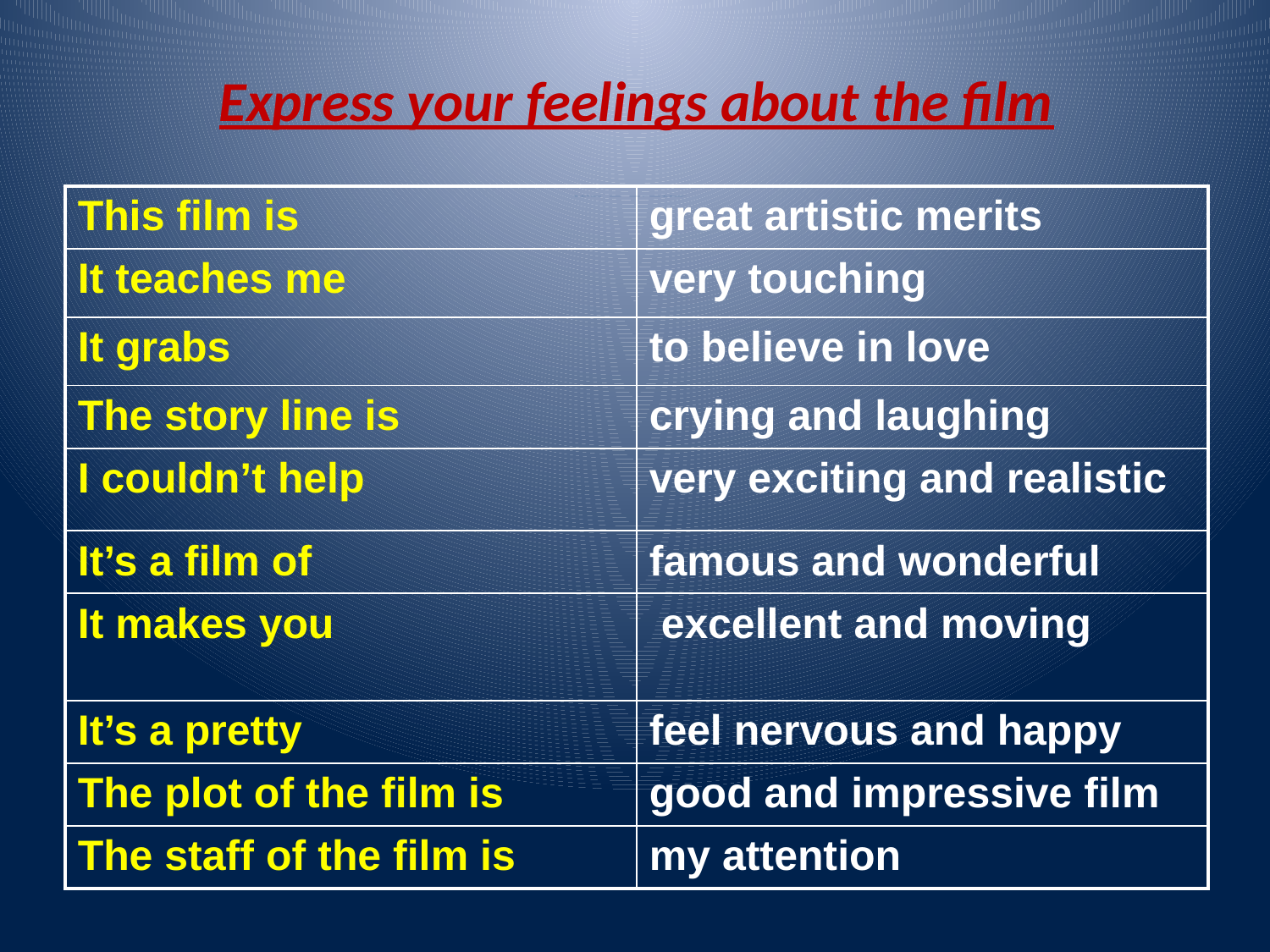

# Express your feelings about the film
| This film is | great artistic merits |
| --- | --- |
| It teaches me | very touching |
| It grabs | to believe in love |
| The story line is | crying and laughing |
| I couldn’t help | very exciting and realistic |
| It’s a film of | famous and wonderful |
| It makes you | excellent and moving |
| It’s a pretty | feel nervous and happy |
| The plot of the film is | good and impressive film |
| The staff of the film is | my attention |
It's a pretty